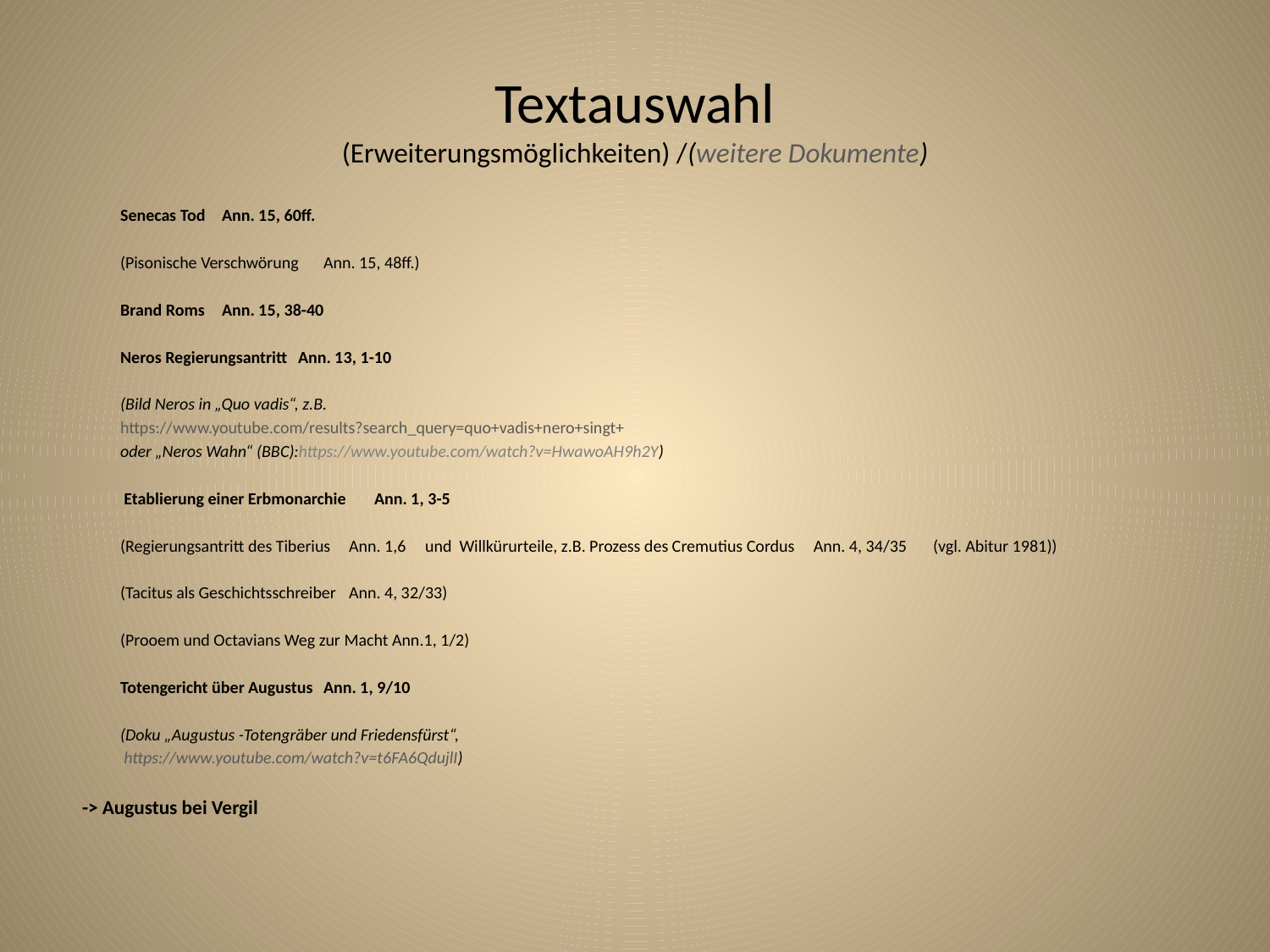

# Textauswahl (Erweiterungsmöglichkeiten) /(weitere Dokumente)
	Senecas Tod		Ann. 15, 60ff.

	(Pisonische Verschwörung	Ann. 15, 48ff.)

	Brand Roms		Ann. 15, 38-40

	Neros Regierungsantritt	Ann. 13, 1-10

	(Bild Neros in „Quo vadis“, z.B.
	https://www.youtube.com/results?search_query=quo+vadis+nero+singt+
	oder „Neros Wahn“ (BBC):https://www.youtube.com/watch?v=HwawoAH9h2Y)

	 Etablierung einer Erbmonarchie 	Ann. 1, 3-5

	(Regierungsantritt des Tiberius	Ann. 1,6 	und  Willkürurteile, z.B. Prozess des Cremutius Cordus     Ann. 4, 34/35  							(vgl. Abitur 1981))

	(Tacitus als Geschichtsschreiber	Ann. 4, 32/33)

	(Prooem und Octavians Weg zur Macht Ann.1, 1/2)

	Totengericht über Augustus	Ann. 1, 9/10

	(Doku „Augustus -Totengräber und Friedensfürst“,
	 https://www.youtube.com/watch?v=t6FA6QdujlI)

-> Augustus bei Vergil